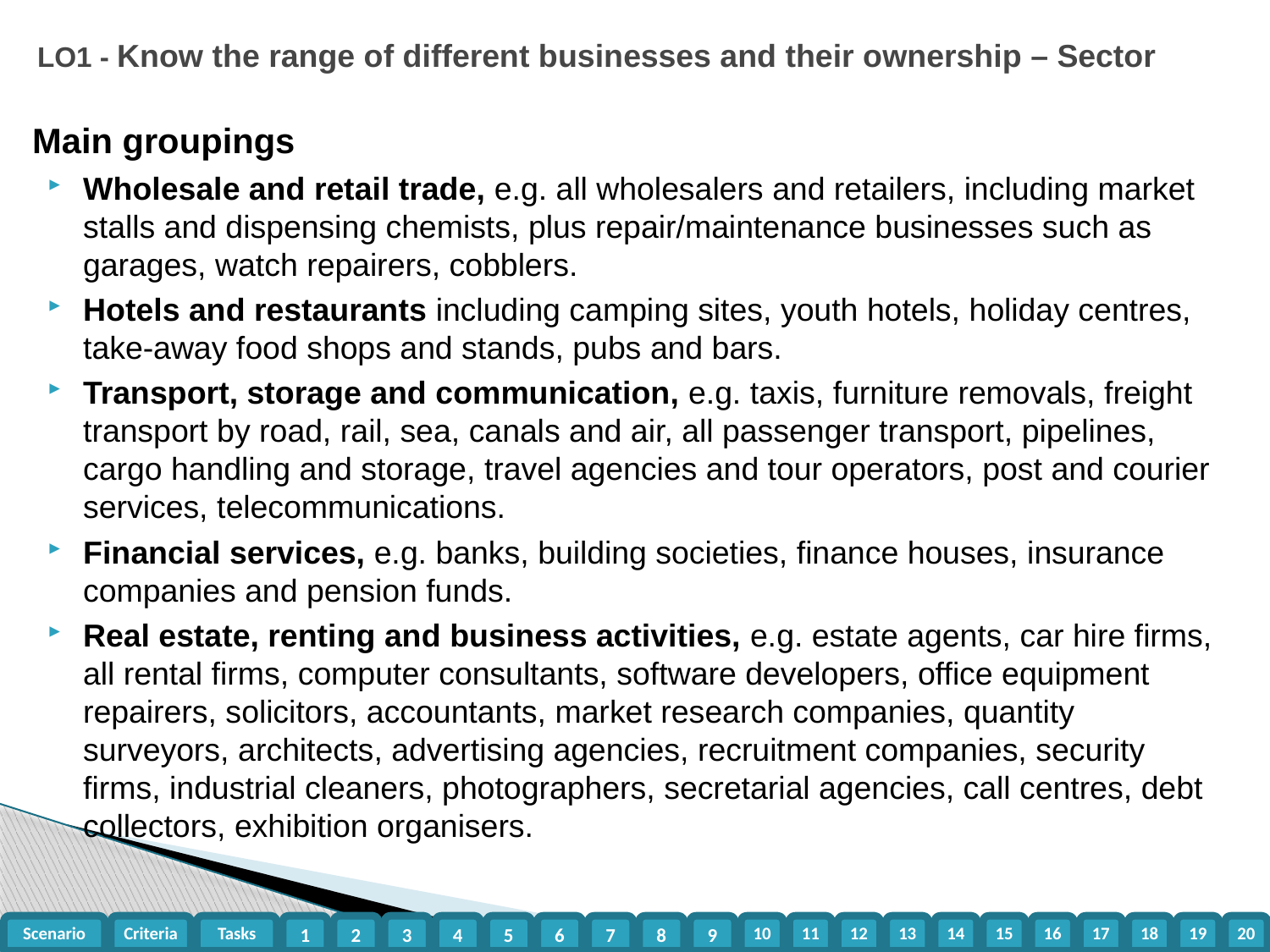

LO1 - Know the range of different businesses and their ownership – Sector
Main groupings
Wholesale and retail trade, e.g. all wholesalers and retailers, including market stalls and dispensing chemists, plus repair/maintenance businesses such as garages, watch repairers, cobblers.
Hotels and restaurants including camping sites, youth hotels, holiday centres, take-away food shops and stands, pubs and bars.
Transport, storage and communication, e.g. taxis, furniture removals, freight transport by road, rail, sea, canals and air, all passenger transport, pipelines, cargo handling and storage, travel agencies and tour operators, post and courier services, telecommunications.
Financial services, e.g. banks, building societies, finance houses, insurance companies and pension funds.
Real estate, renting and business activities, e.g. estate agents, car hire firms, all rental firms, computer consultants, software developers, office equipment repairers, solicitors, accountants, market research companies, quantity surveyors, architects, advertising agencies, recruitment companies, security firms, industrial cleaners, photographers, secretarial agencies, call centres, debt collectors, exhibition organisers.